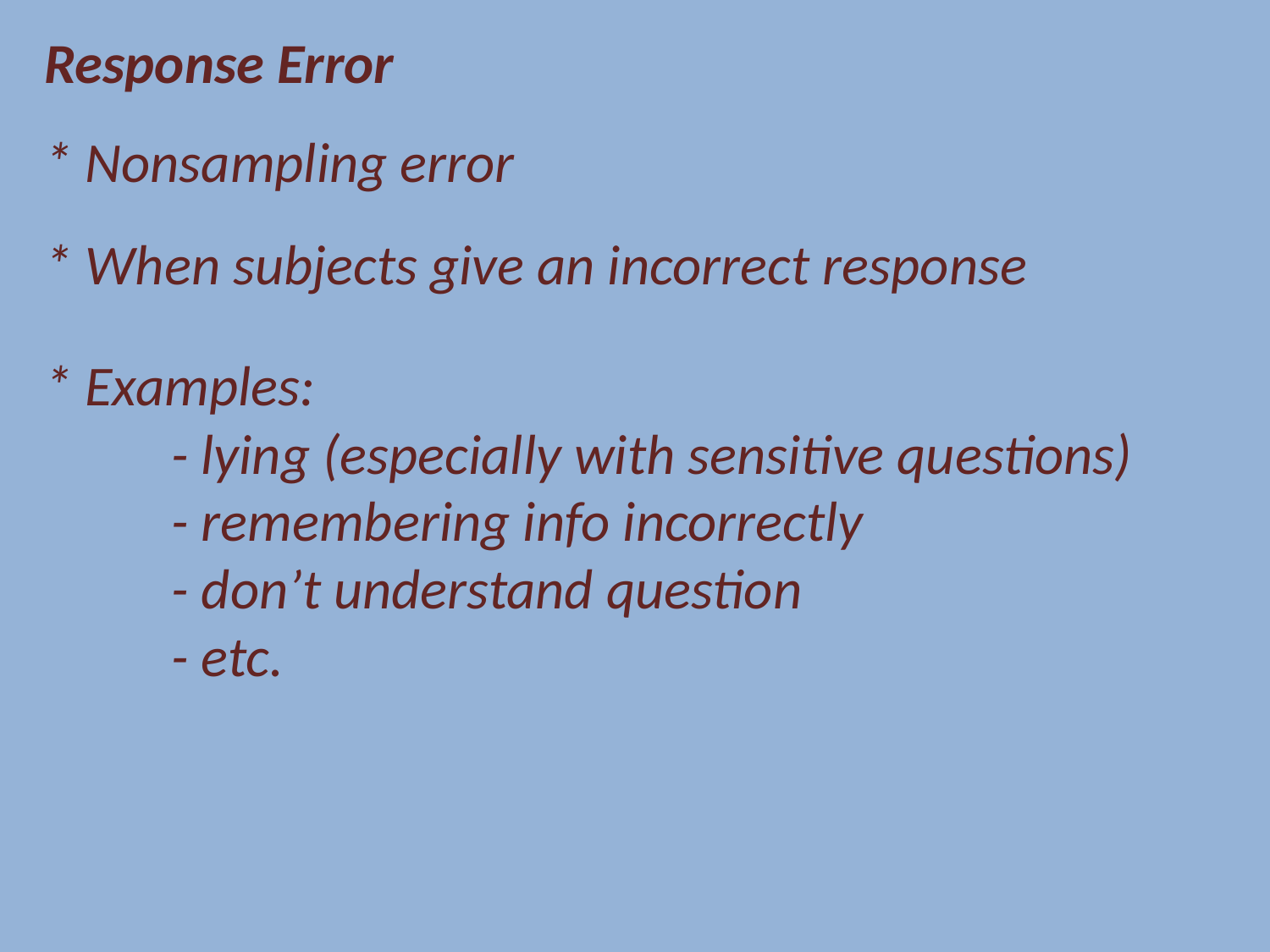

Response Error
* Nonsampling error
* When subjects give an incorrect response
* Examples:
	- lying (especially with sensitive questions)
	- remembering info incorrectly
	- don’t understand question
	- etc.